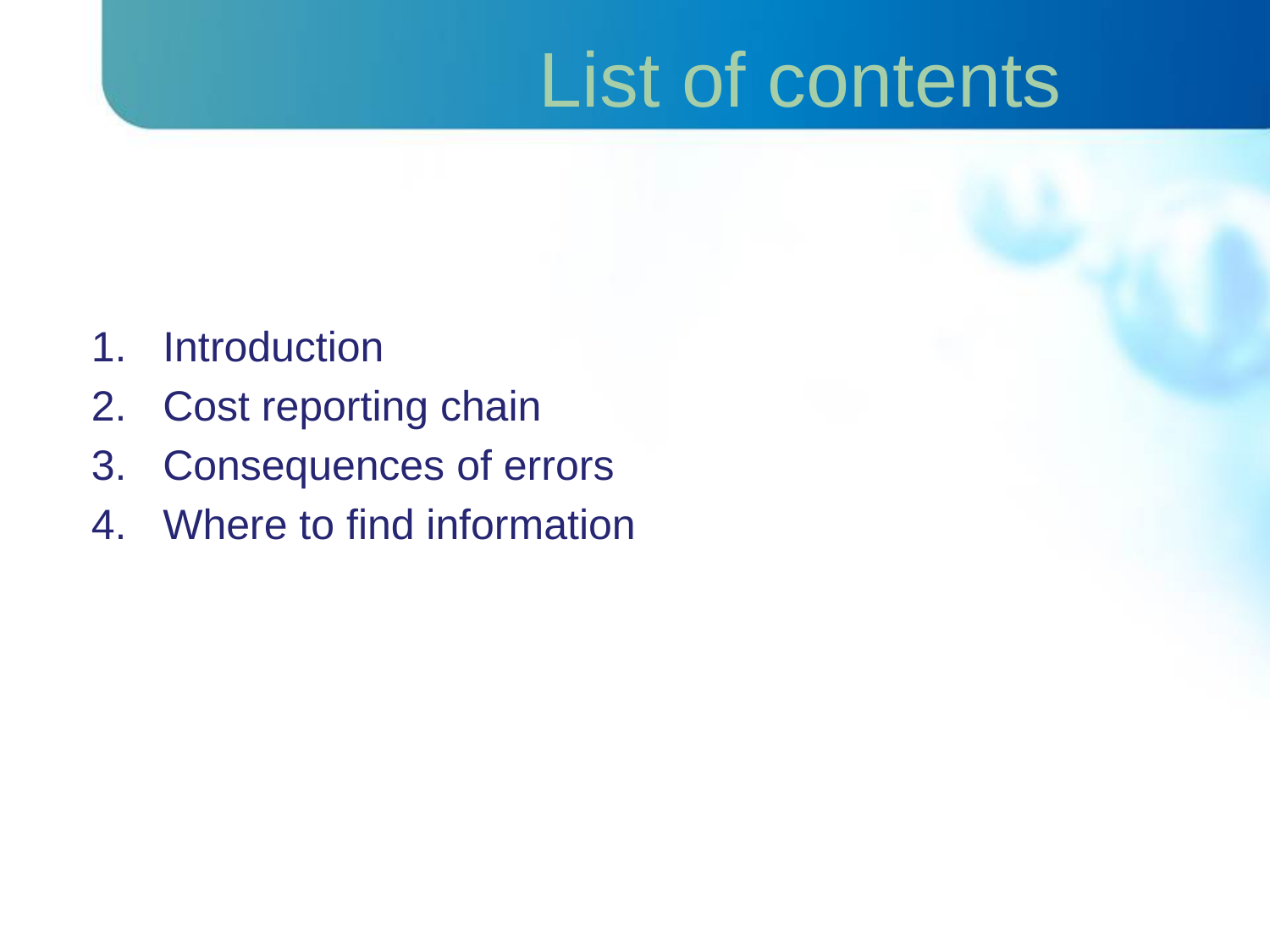

List of contents
Introduction
Cost reporting chain
Consequences of errors
Where to find information

3